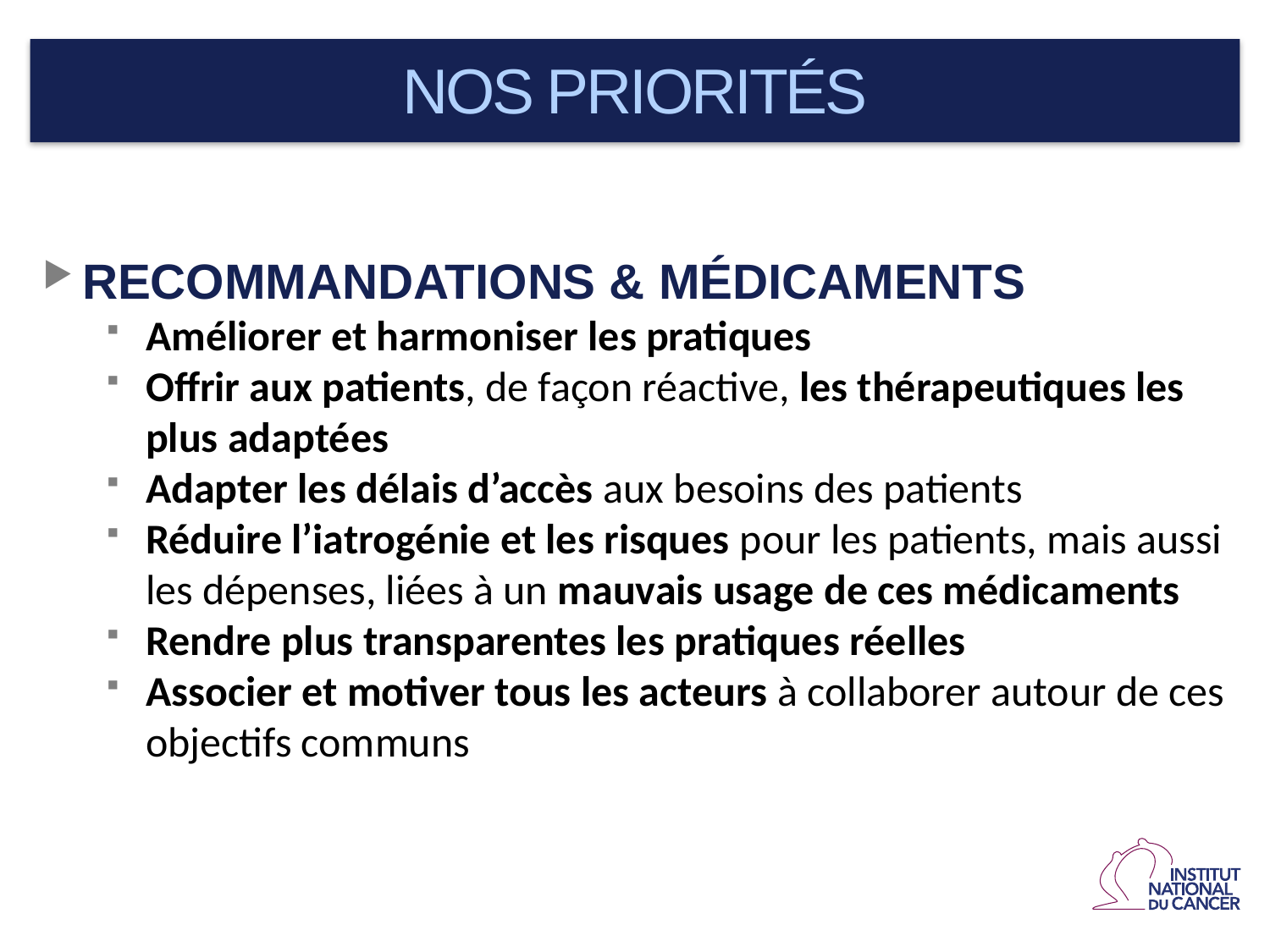

NOS PRIORITÉS

RECOMMANDATIONS & MÉDICAMENTS
Améliorer et harmoniser les pratiques
Offrir aux patients, de façon réactive, les thérapeutiques les plus adaptées
Adapter les délais d’accès aux besoins des patients
Réduire l’iatrogénie et les risques pour les patients, mais aussi les dépenses, liées à un mauvais usage de ces médicaments
Rendre plus transparentes les pratiques réelles
Associer et motiver tous les acteurs à collaborer autour de ces objectifs communs